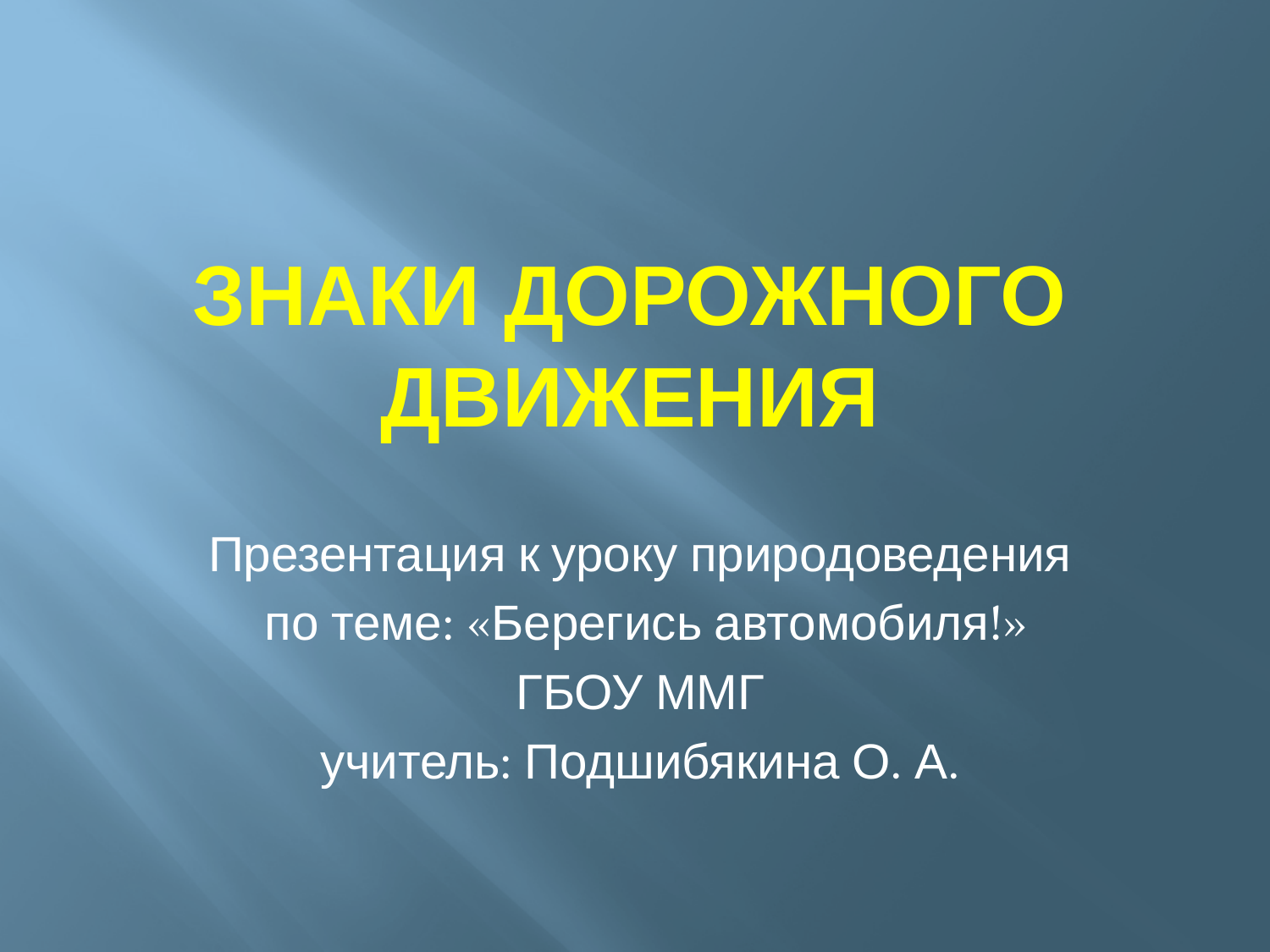

# ЗНАКИ ДОРОЖНОГО ДВИЖЕНИЯ
Презентация к уроку природоведения
 по теме: «Берегись автомобиля!»
ГБОУ ММГ
учитель: Подшибякина О. А.